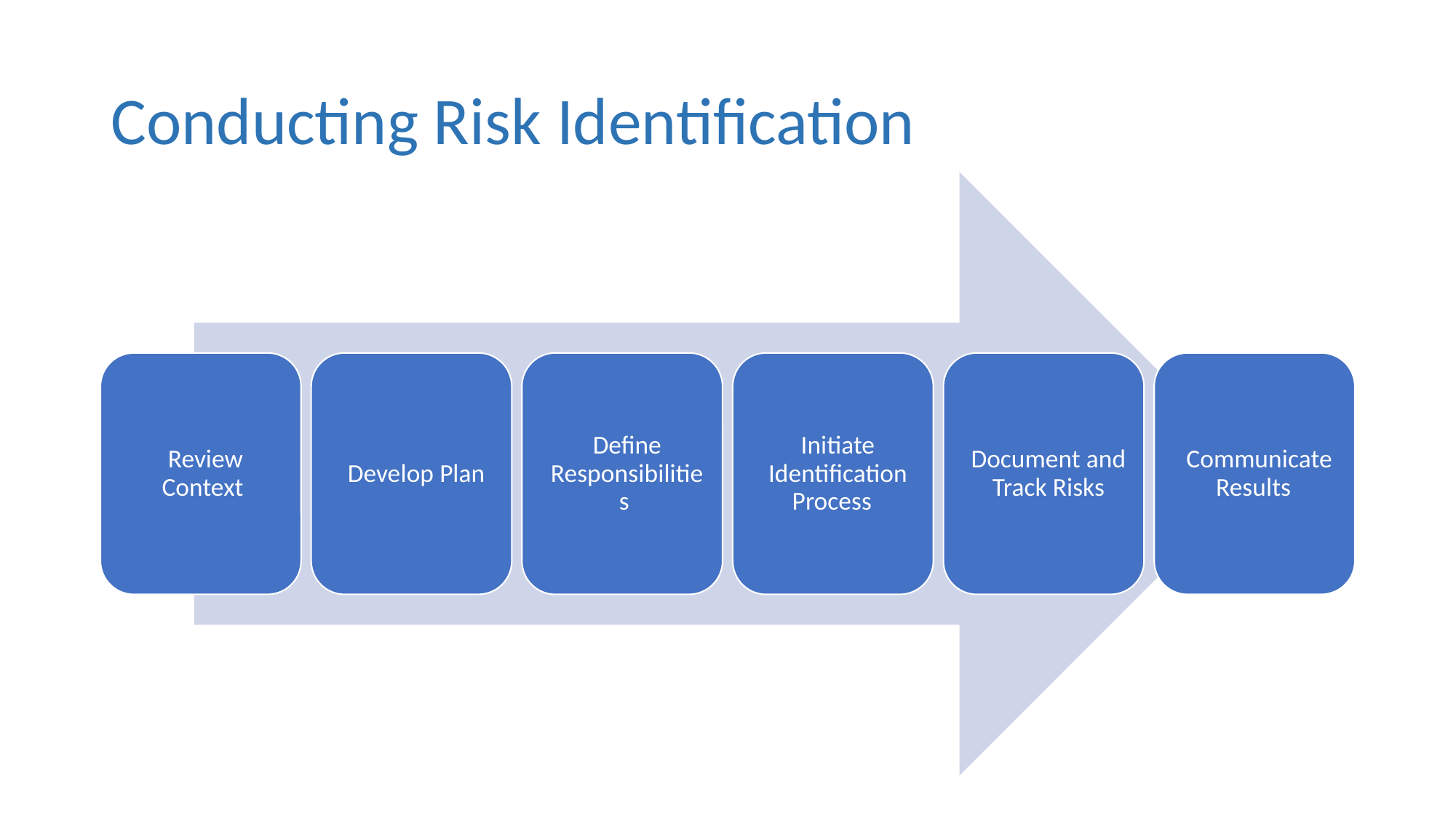

# Conducting Risk Identification
Review Context
Develop Plan
Define Responsibilities
Initiate Identification Process
Document and Track Risks
Communicate Results